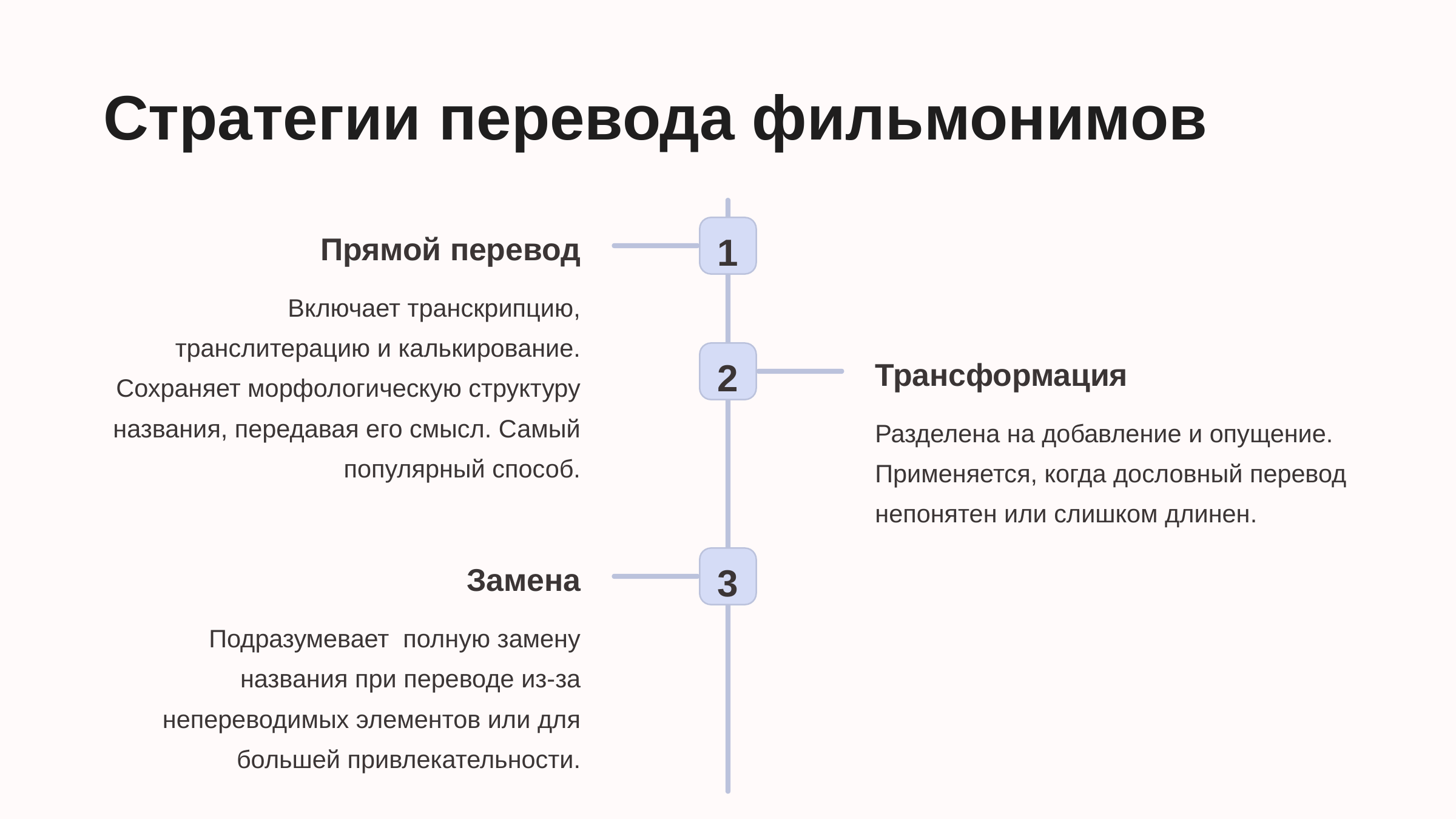

Стратегии перевода фильмонимов

1
Прямой перевод

Включает транскрипцию, транслитерацию и калькирование. Сохраняет морфологическую структуру названия, передавая его смысл. Самый популярный способ.

2
Трансформация

Разделена на добавление и опущение. Применяется, когда дословный перевод непонятен или слишком длинен.

3
Замена

Подразумевает  полную замену названия при переводе из-за непереводимых элементов или для большей привлекательности.